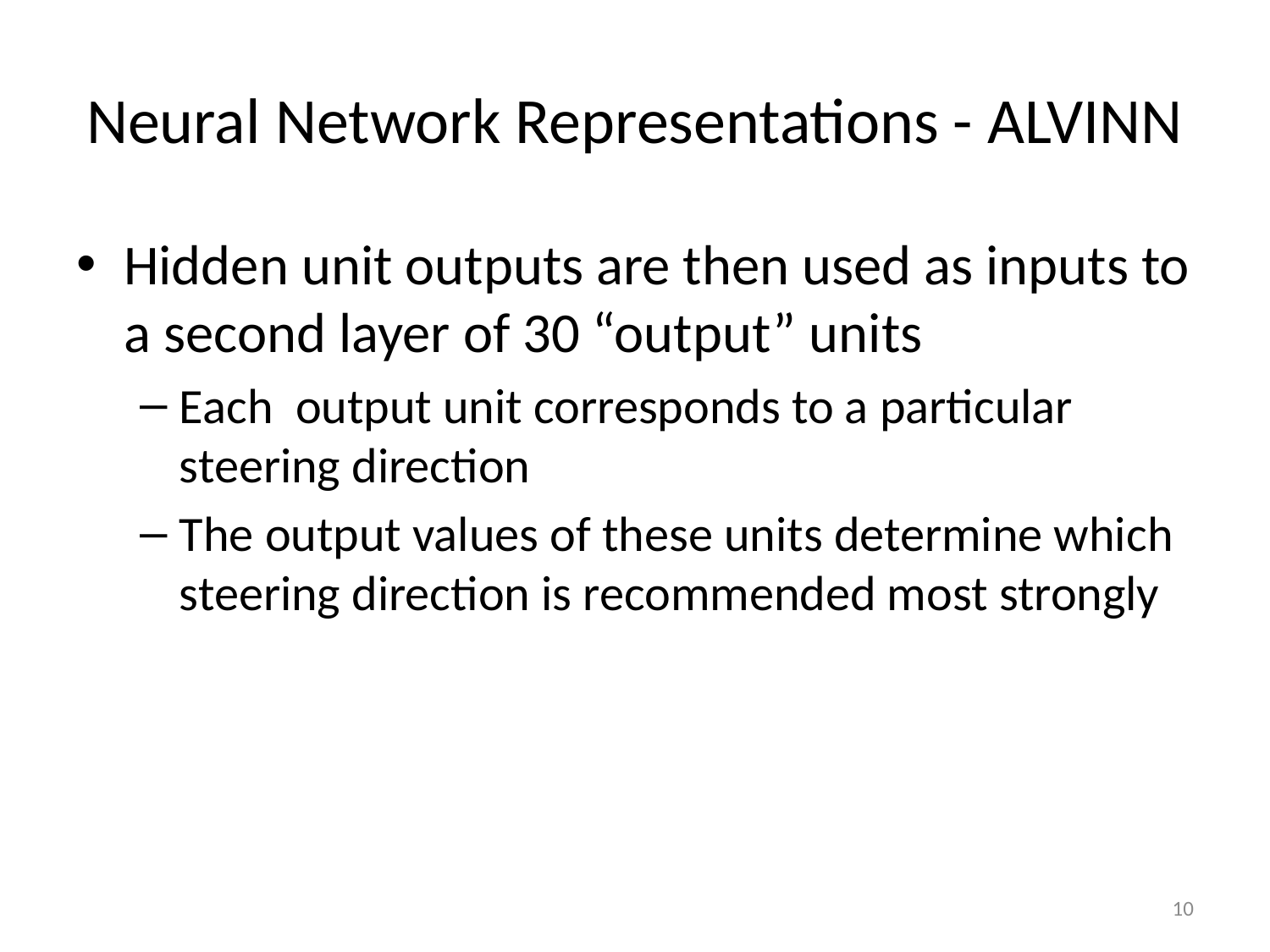

# Neural Network Representations - ALVINN
Hidden unit outputs are then used as inputs to a second layer of 30 “output” units
Each  output unit corresponds to a particular steering direction
The output values of these units determine which steering direction is recommended most strongly
10